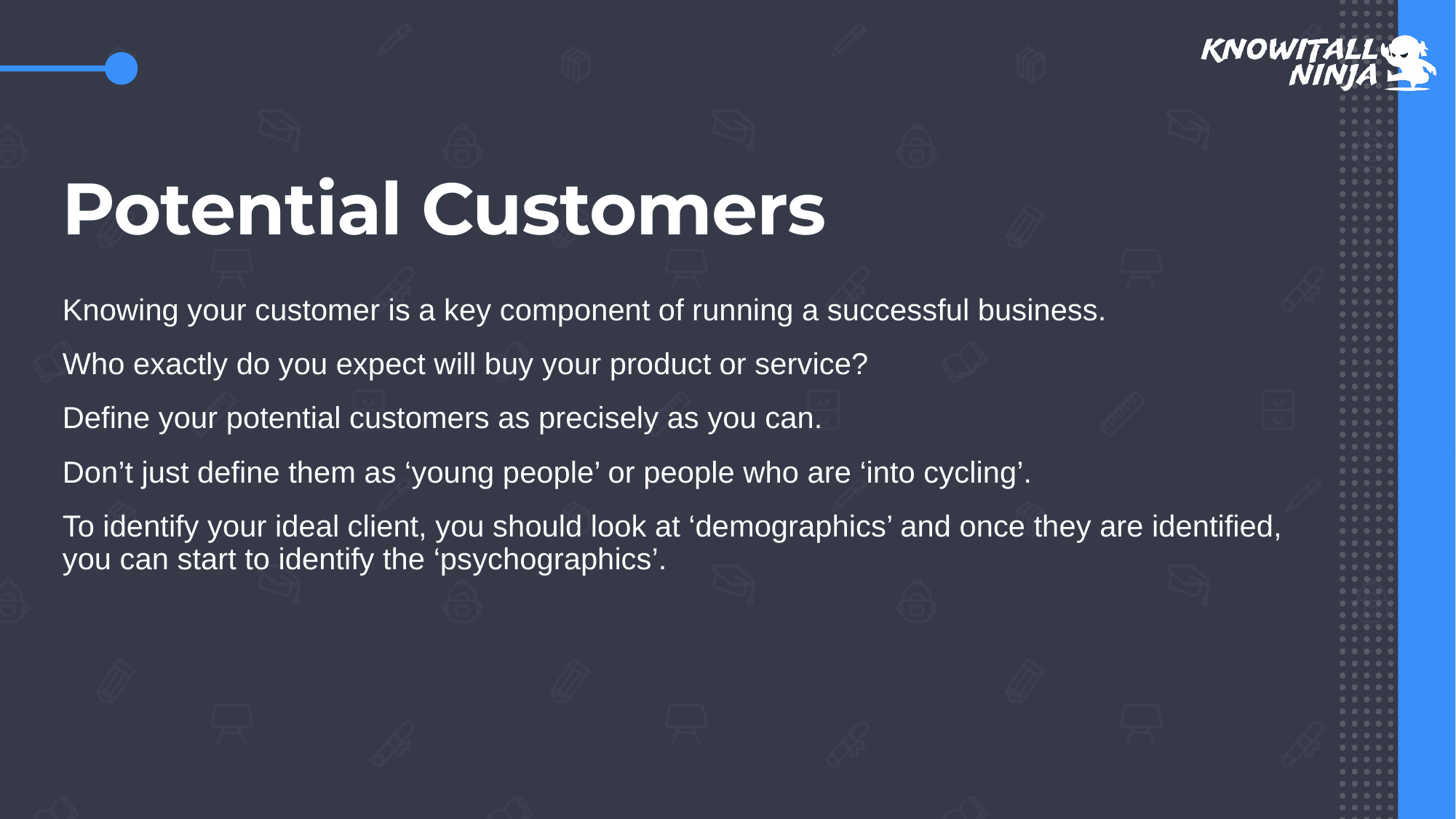

# Potential Customers
Knowing your customer is a key component of running a successful business.
Who exactly do you expect will buy your product or service?
Define your potential customers as precisely as you can.
Don’t just define them as ‘young people’ or people who are ‘into cycling’.
To identify your ideal client, you should look at ‘demographics’ and once they are identified, you can start to identify the ‘psychographics’.